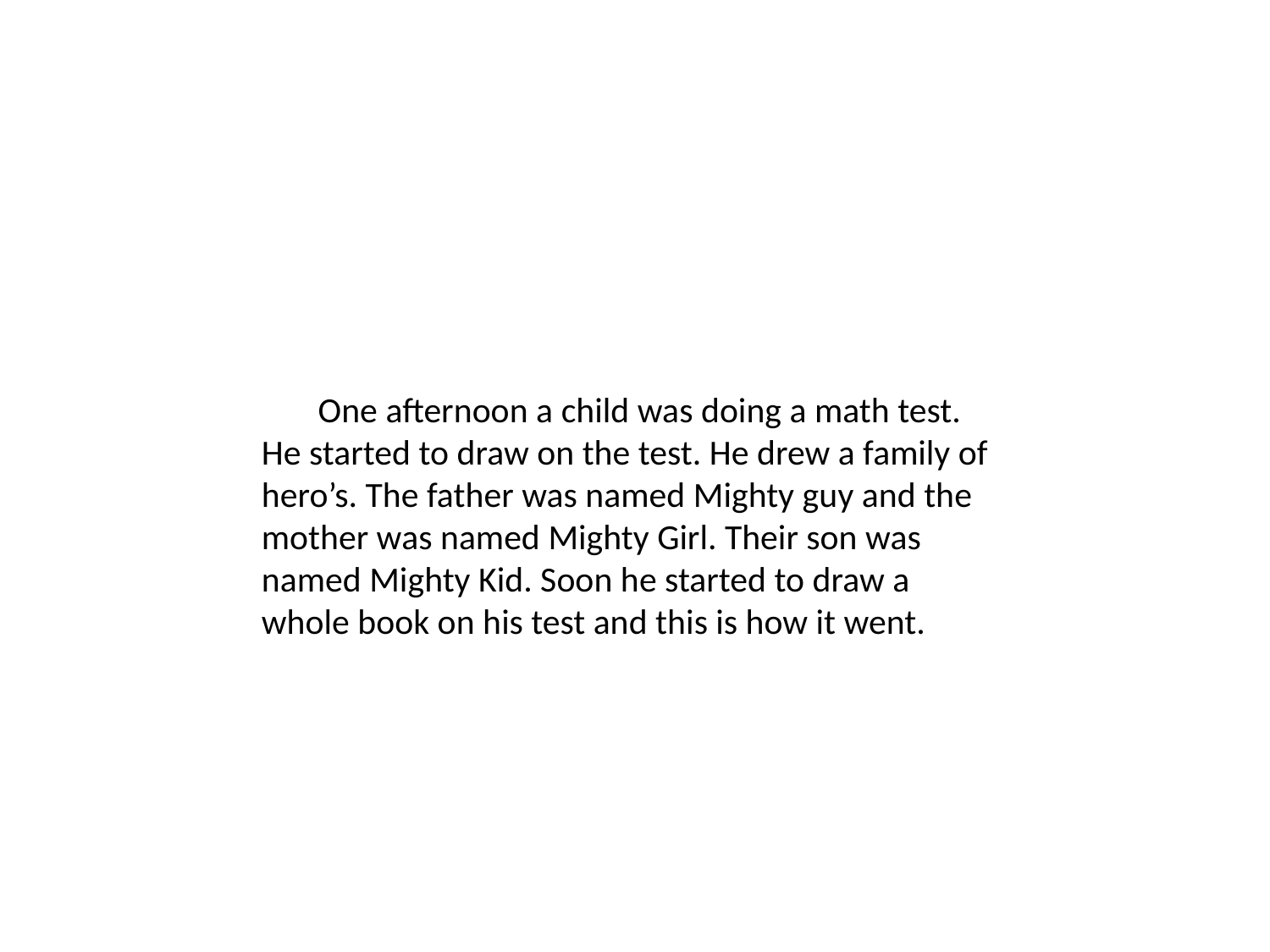

One afternoon a child was doing a math test. He started to draw on the test. He drew a family of hero’s. The father was named Mighty guy and the mother was named Mighty Girl. Their son was named Mighty Kid. Soon he started to draw a whole book on his test and this is how it went.